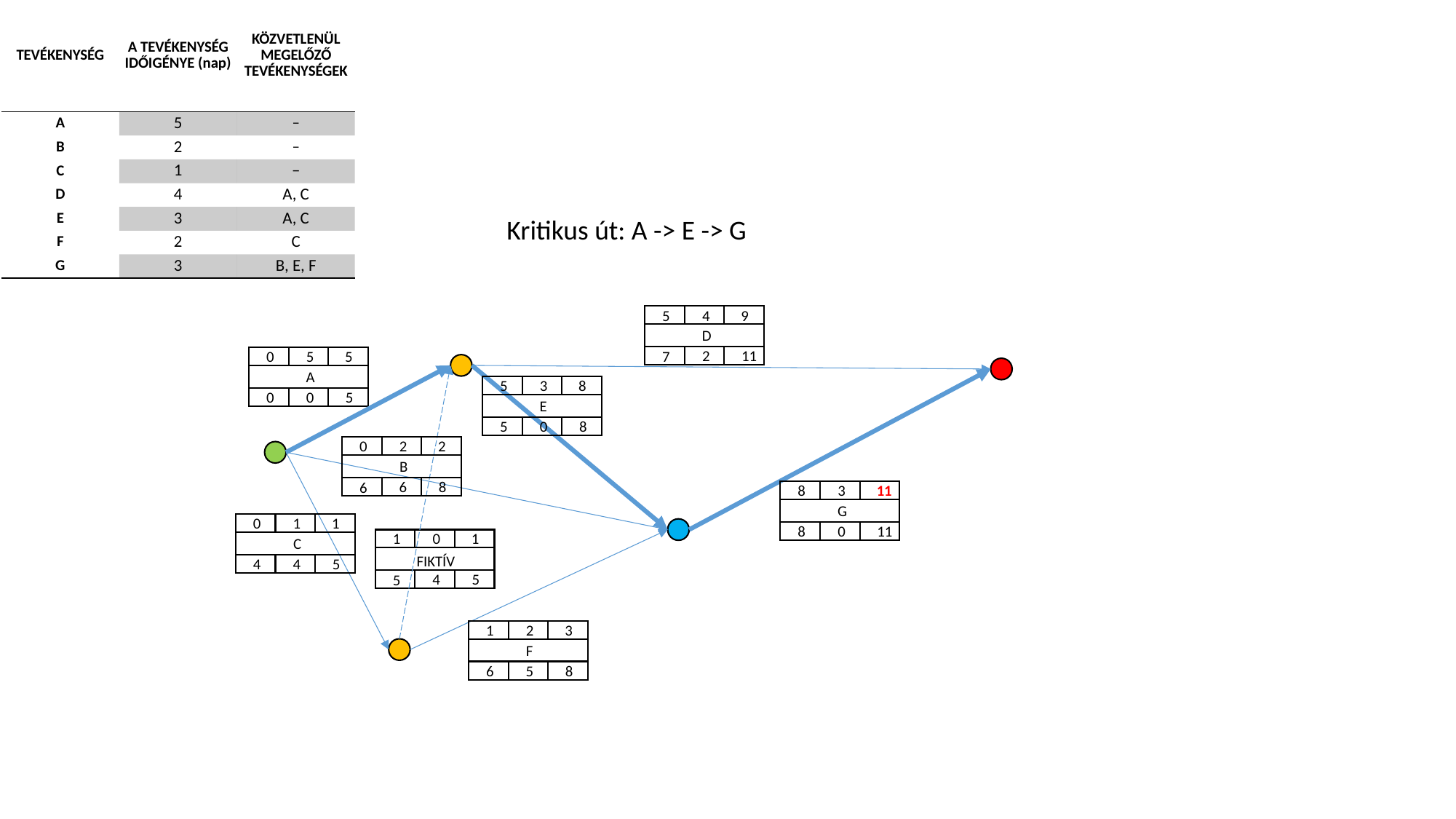

| TEVÉKENYSÉG | A TEVÉKENYSÉG IDŐIGÉNYE (nap) | KÖZVETLENÜL MEGELŐZŐ TEVÉKENYSÉGEK |
| --- | --- | --- |
| A | 5 | – |
| B | 2 | – |
| C | 1 | – |
| D | 4 | A, C |
| E | 3 | A, C |
| F | 2 | C |
| G | 3 | B, E, F |
Kritikus út: A -> E -> G
5
4
9

D
2
11
7
0
5
5

A
0
5
0

5
3
8

E
0
8
5
0
2
2

B
6
8
6

8
3
11

G
0
11
8
0
1
1

C
4
5
4

1
0
1

FIKTÍV
4
5
5
1
2
3

F
5
8
6